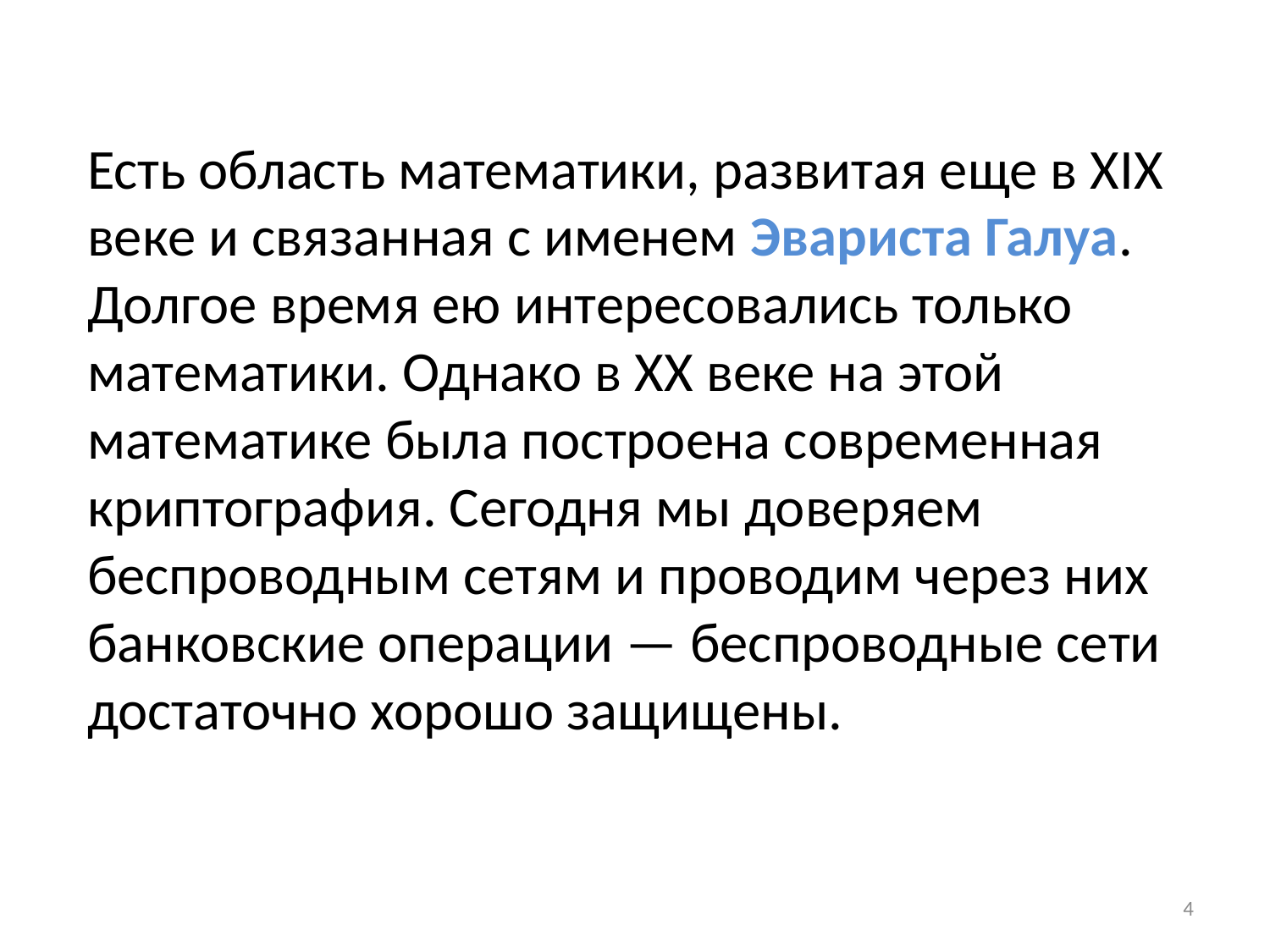

Есть область математики, развитая еще в XIX веке и связанная с именем Эвариста Галуа. Долгое время ею интересовались только математики. Однако в XX веке на этой математике была построена современная криптография. Сегодня мы доверяем беспроводным сетям и проводим через них банковские операции — беспроводные сети достаточно хорошо защищены.
4